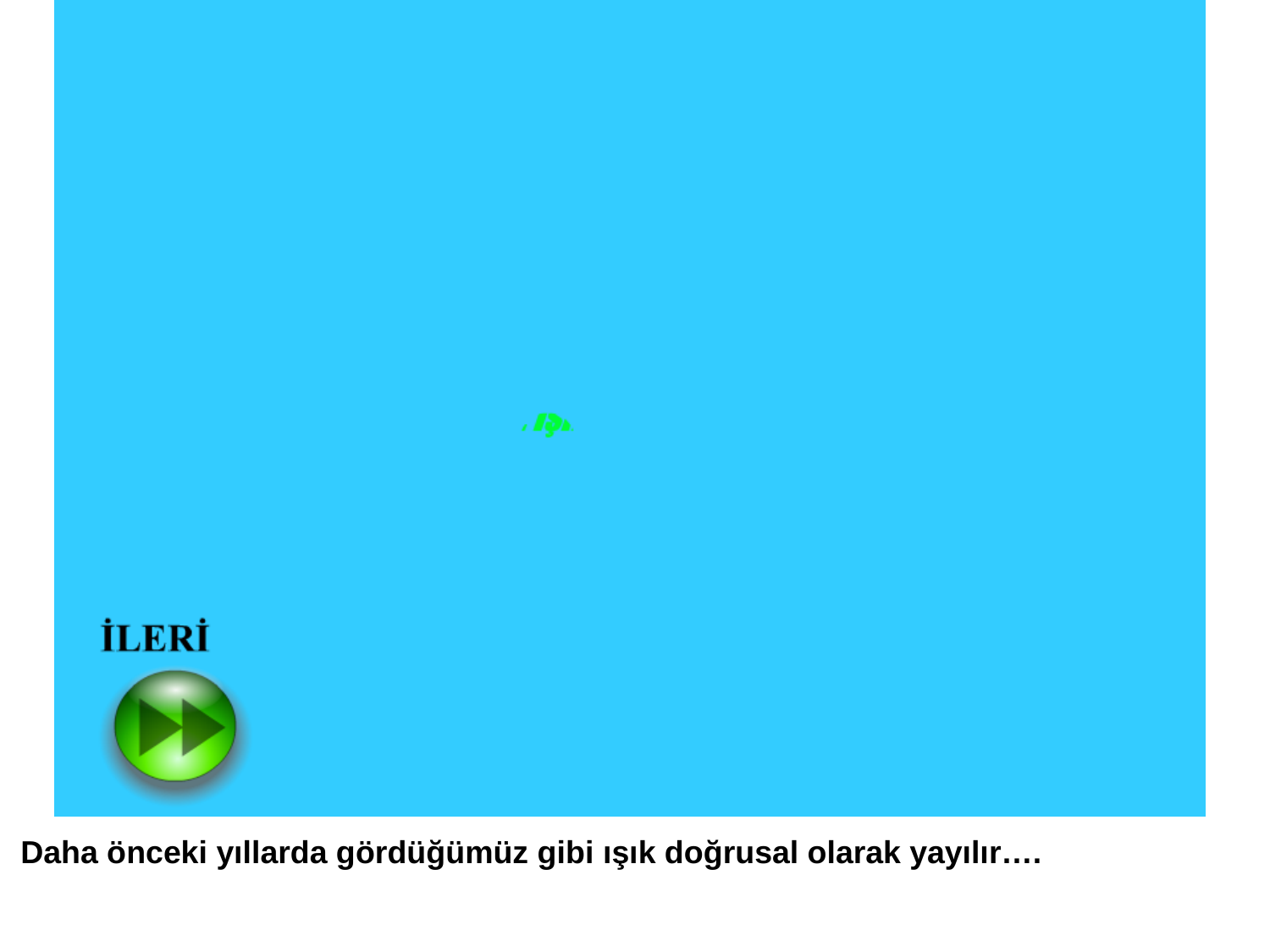

Daha önceki yıllarda gördüğümüz gibi ışık doğrusal olarak yayılır….